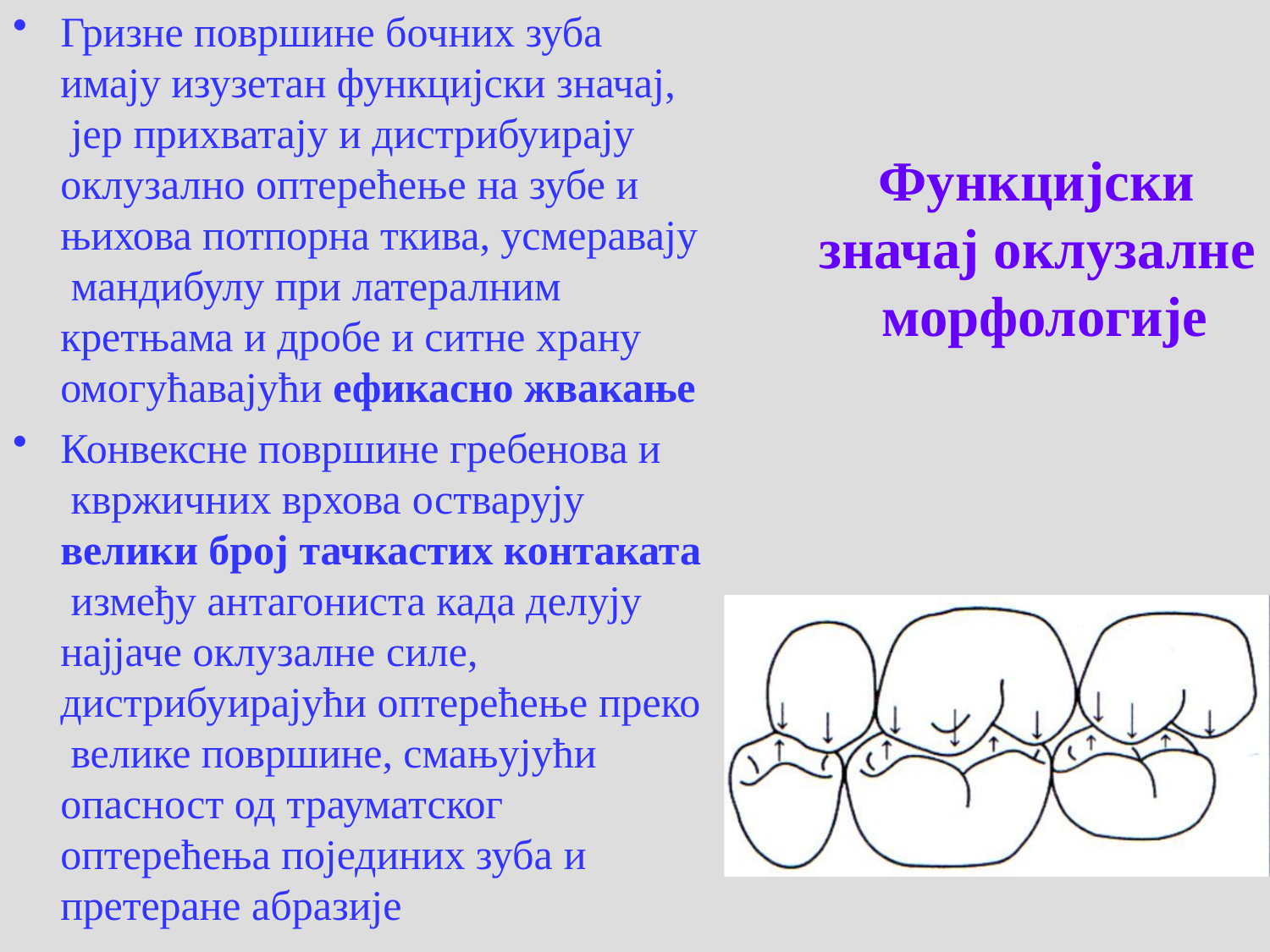

Гризне површине бочних зуба  имају изузетан функцијски значај,  јер прихватају и дистрибуирају  оклузално оптерећење на зубе и
њихова потпорна ткива, усмеравају  мандибулу при латералним
кретњама и дробе и ситне храну
омогућавајући ефикасно жвакање
Конвексне површине гребенова и  квржичних врхова остварују
велики број тачкастих контаката  између антагониста када делују  најјаче оклузалне силе,
дистрибуирајући оптерећење преко  велике површине, смањујући  опасност од трауматског  оптерећења појединих зуба и  претеране абразије
# Функцијски
значај оклузалне  морфологије